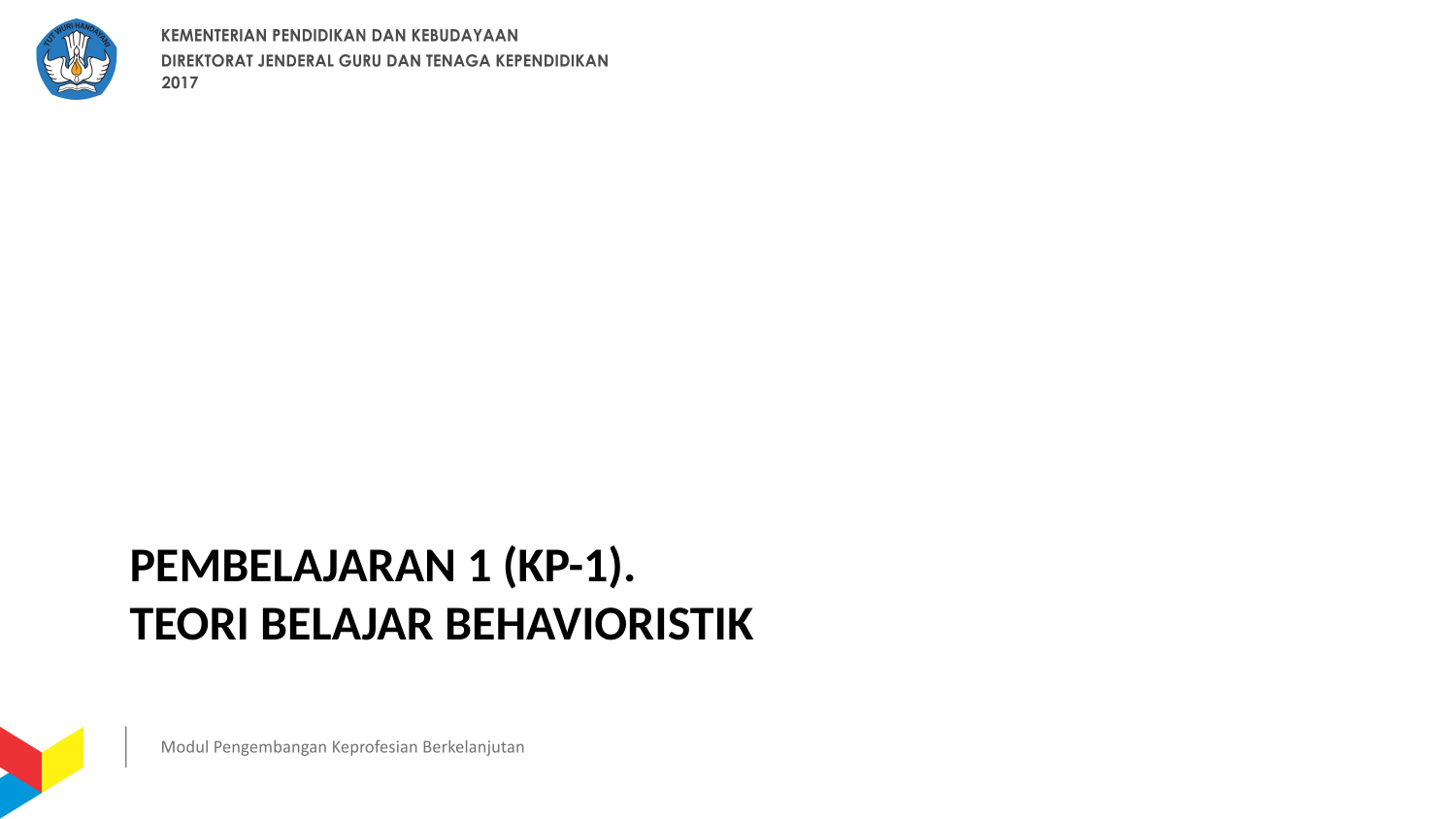

# PEMBELAJARAN 1 (KP-1). TEORI BELAJAR BEHAVIORISTIK